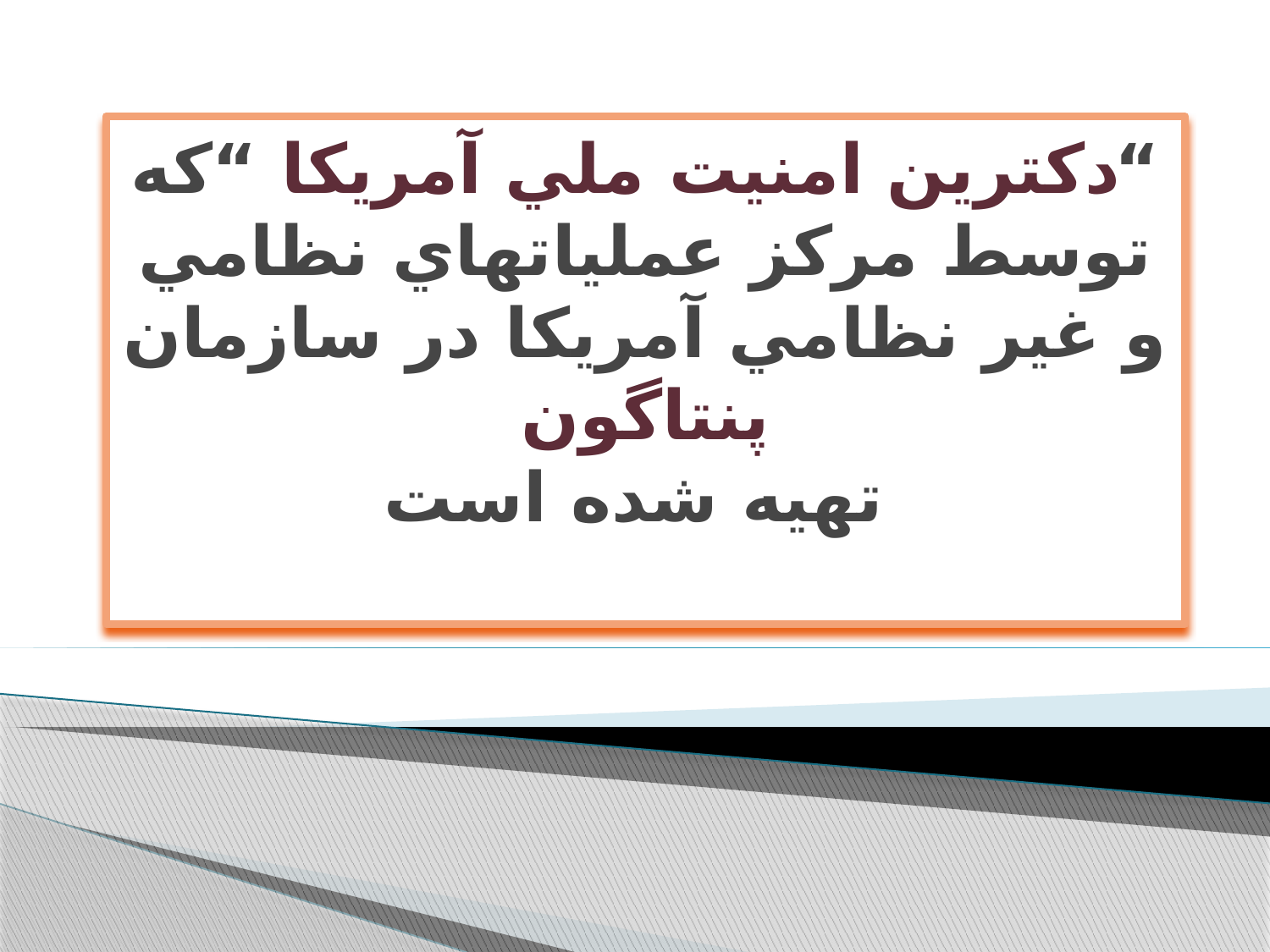

# “دکترين امنيت ملي آمريکا “كه توسط مرکز عملياتهاي نظامي و غير نظامي آمريکا در سازمان پنتاگون تهيه شده است